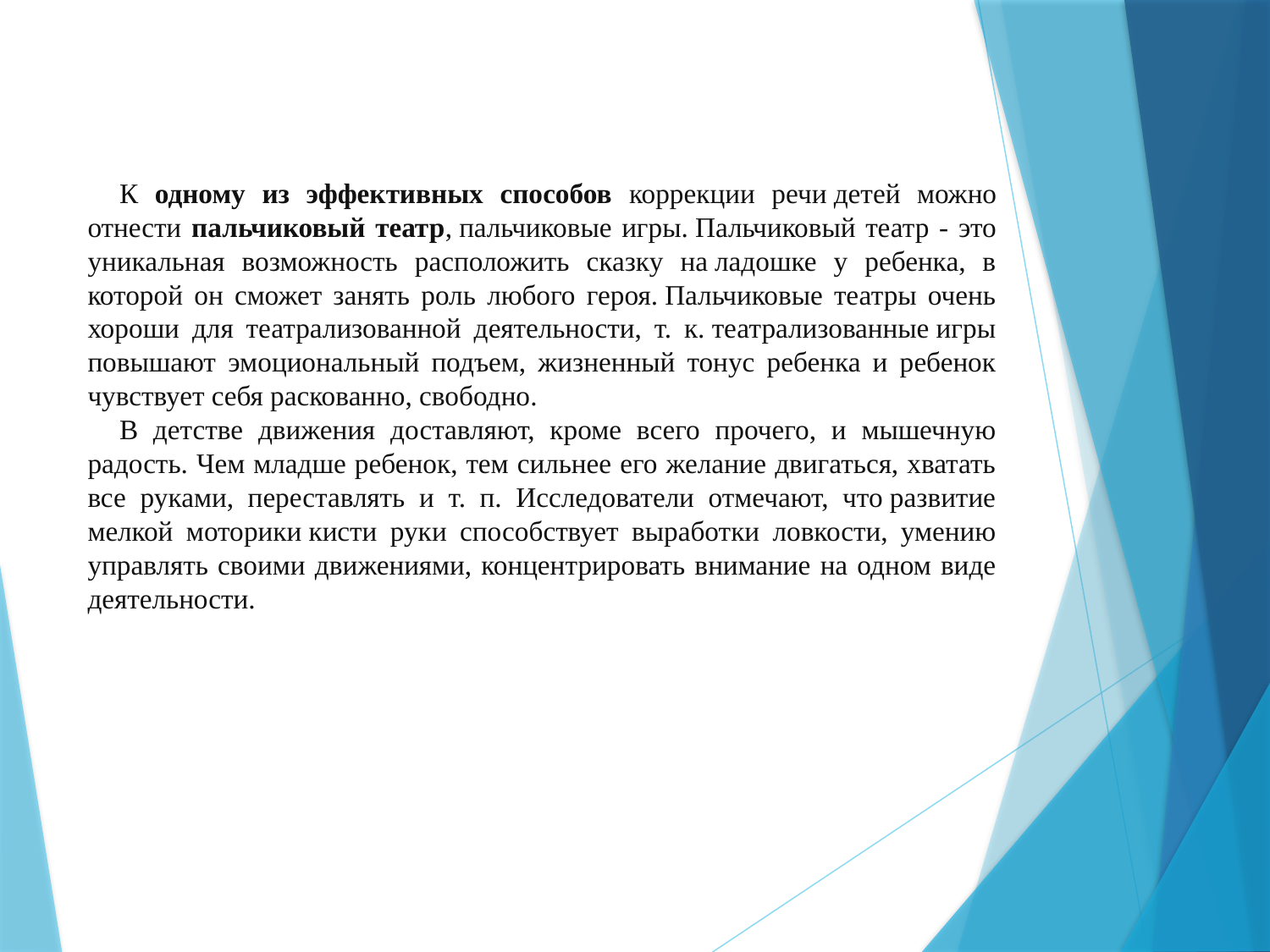

К одному из эффективных способов коррекции речи детей можно отнести пальчиковый театр, пальчиковые игры. Пальчиковый театр - это уникальная возможность расположить сказку на ладошке у ребенка, в которой он сможет занять роль любого героя. Пальчиковые театры очень хороши для театрализованной деятельности, т. к. театрализованные игры повышают эмоциональный подъем, жизненный тонус ребенка и ребенок чувствует себя раскованно, свободно.
В детстве движения доставляют, кроме всего прочего, и мышечную радость. Чем младше ребенок, тем сильнее его желание двигаться, хватать все руками, переставлять и т. п. Исследователи отмечают, что развитие мелкой моторики кисти руки способствует выработки ловкости, умению управлять своими движениями, концентрировать внимание на одном виде деятельности.